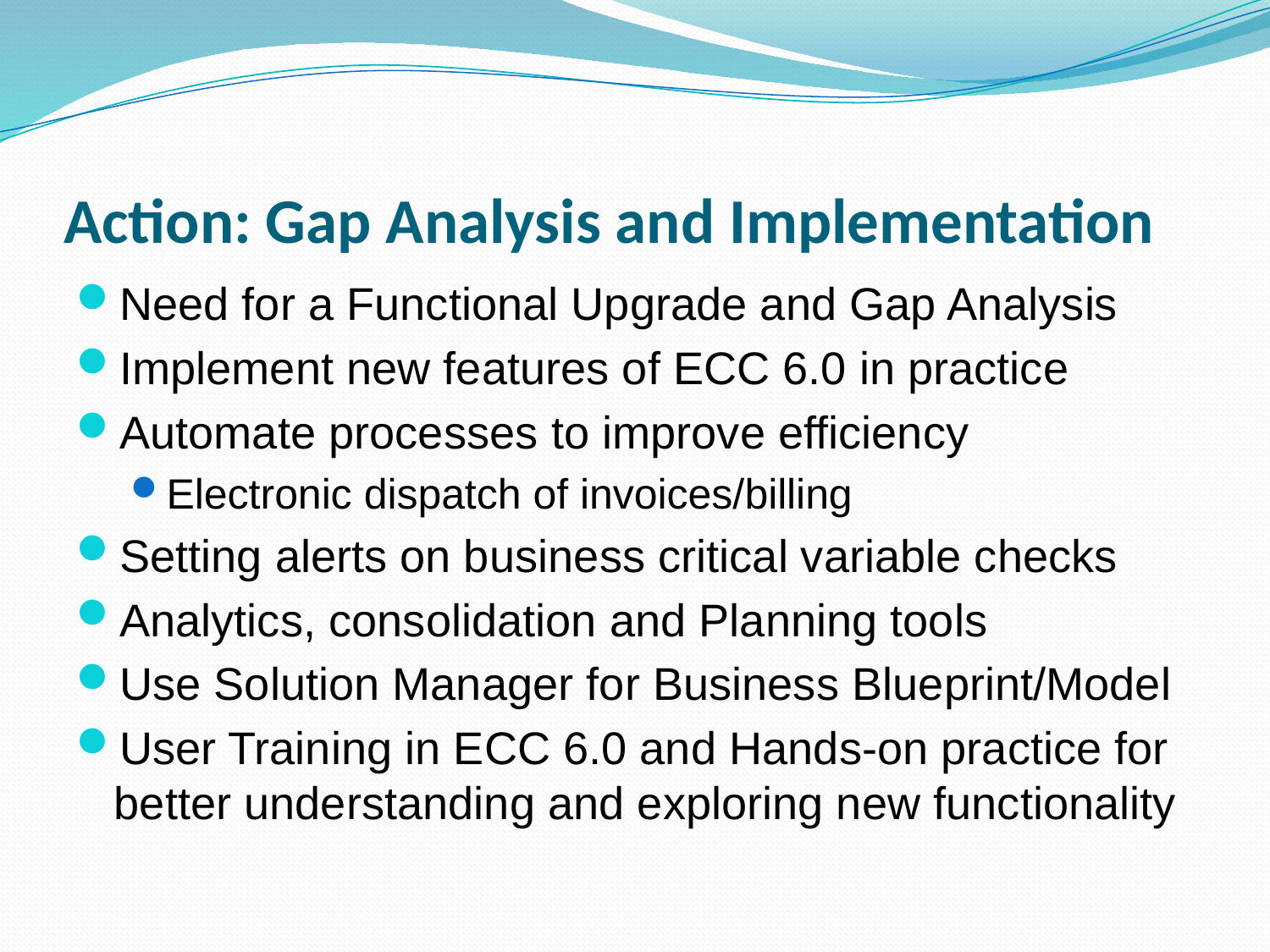

# Action: Gap Analysis and Implementation
Need for a Functional Upgrade and Gap Analysis
Implement new features of ECC 6.0 in practice
Automate processes to improve efficiency
Electronic dispatch of invoices/billing
Setting alerts on business critical variable checks
Analytics, consolidation and Planning tools
Use Solution Manager for Business Blueprint/Model
User Training in ECC 6.0 and Hands-on practice for better understanding and exploring new functionality